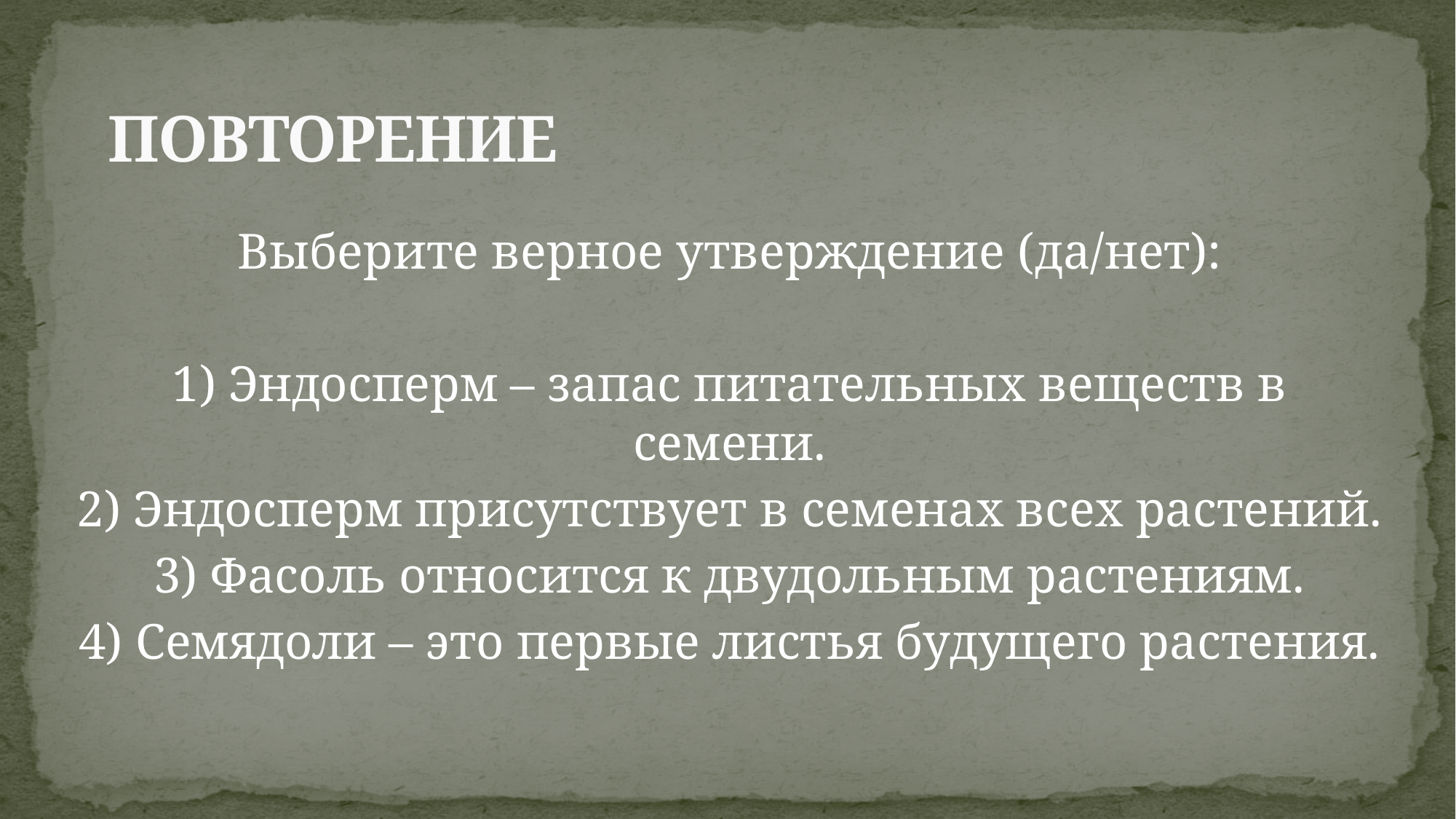

# ПОВТОРЕНИЕ
Выберите верное утверждение (да/нет):

1) Эндосперм – запас питательных веществ в семени.
2) Эндосперм присутствует в семенах всех растений.
3) Фасоль относится к двудольным растениям.
4) Семядоли – это первые листья будущего растения.